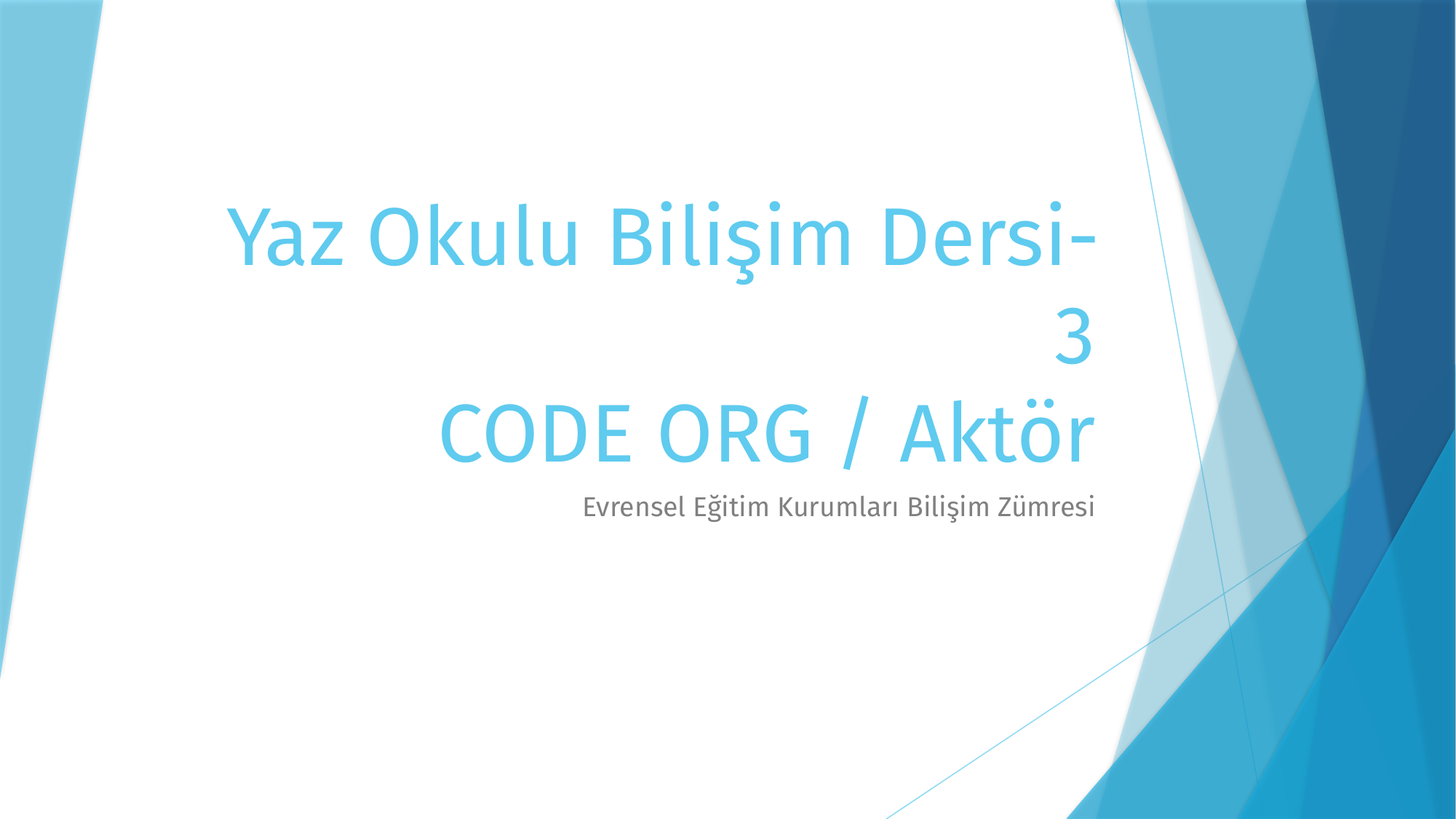

# Yaz Okulu Bilişim Dersi-3 CODE ORG / Aktör
Evrensel Eğitim Kurumları Bilişim Zümresi